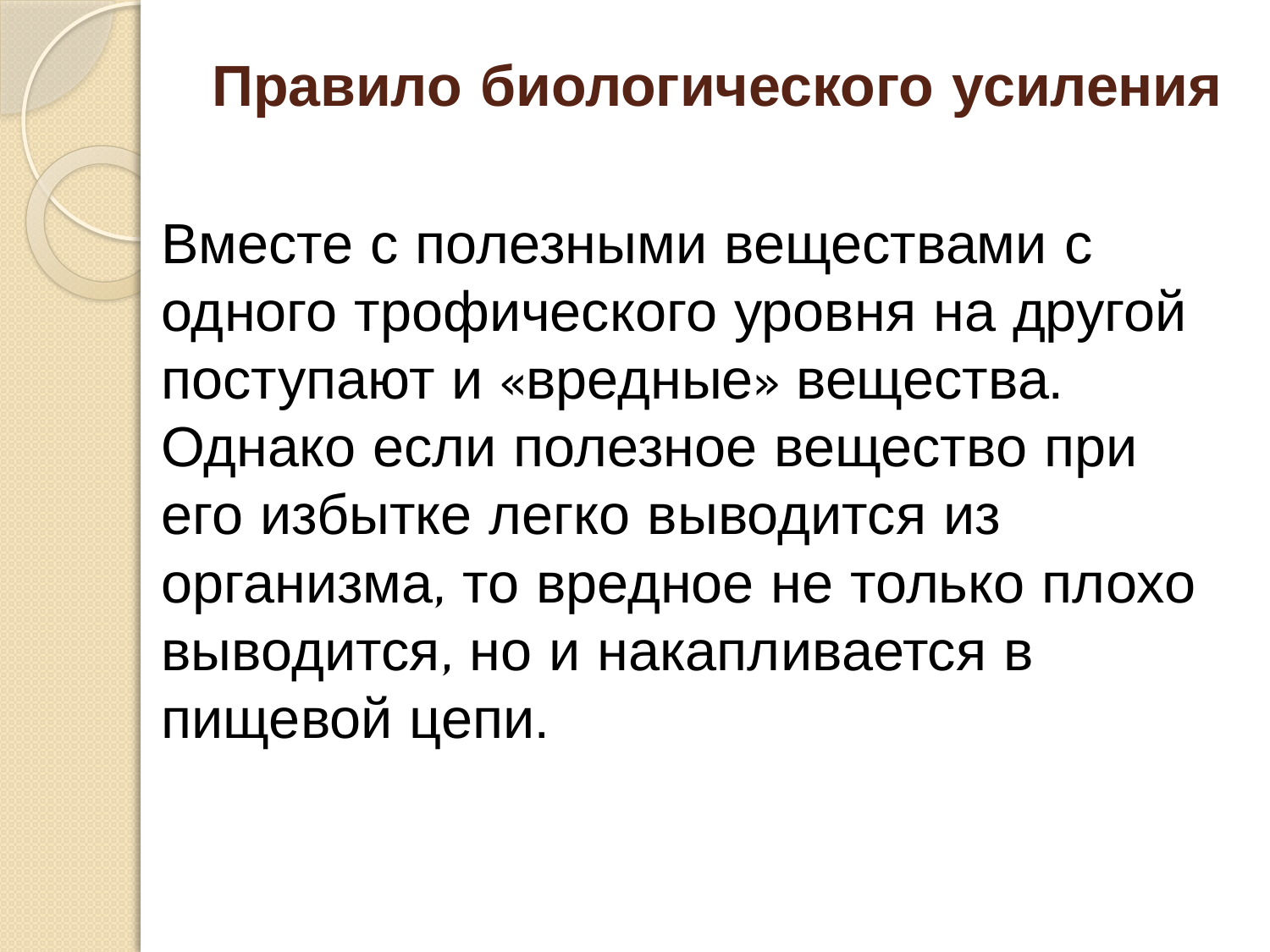

# Правило биологического усиления
Вместе с полезными веществами с одного трофического уровня на другой поступают и «вредные» вещества. Однако если полезное вещество при его избытке легко выводится из организма, то вредное не только плохо выводится, но и накапливается в пищевой цепи.